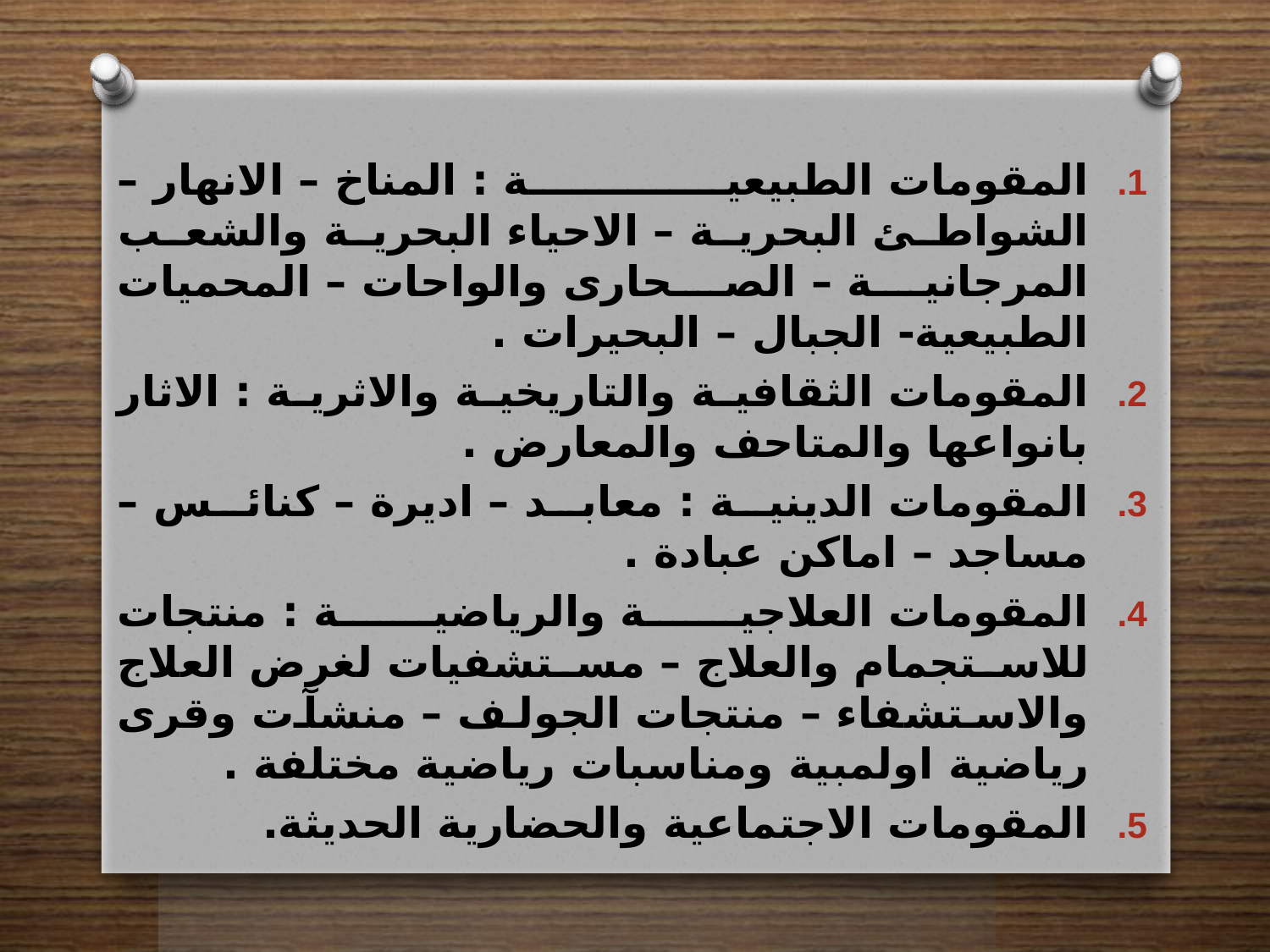

المقومات الطبيعية : المناخ – الانهار – الشواطئ البحرية – الاحياء البحرية والشعب المرجانية – الصحارى والواحات – المحميات الطبيعية- الجبال – البحيرات .
المقومات الثقافية والتاريخية والاثرية : الاثار بانواعها والمتاحف والمعارض .
المقومات الدينية : معابد – اديرة – كنائس – مساجد – اماكن عبادة .
المقومات العلاجية والرياضية : منتجات للاستجمام والعلاج – مستشفيات لغرض العلاج والاستشفاء – منتجات الجولف – منشآت وقرى رياضية اولمبية ومناسبات رياضية مختلفة .
المقومات الاجتماعية والحضارية الحديثة.